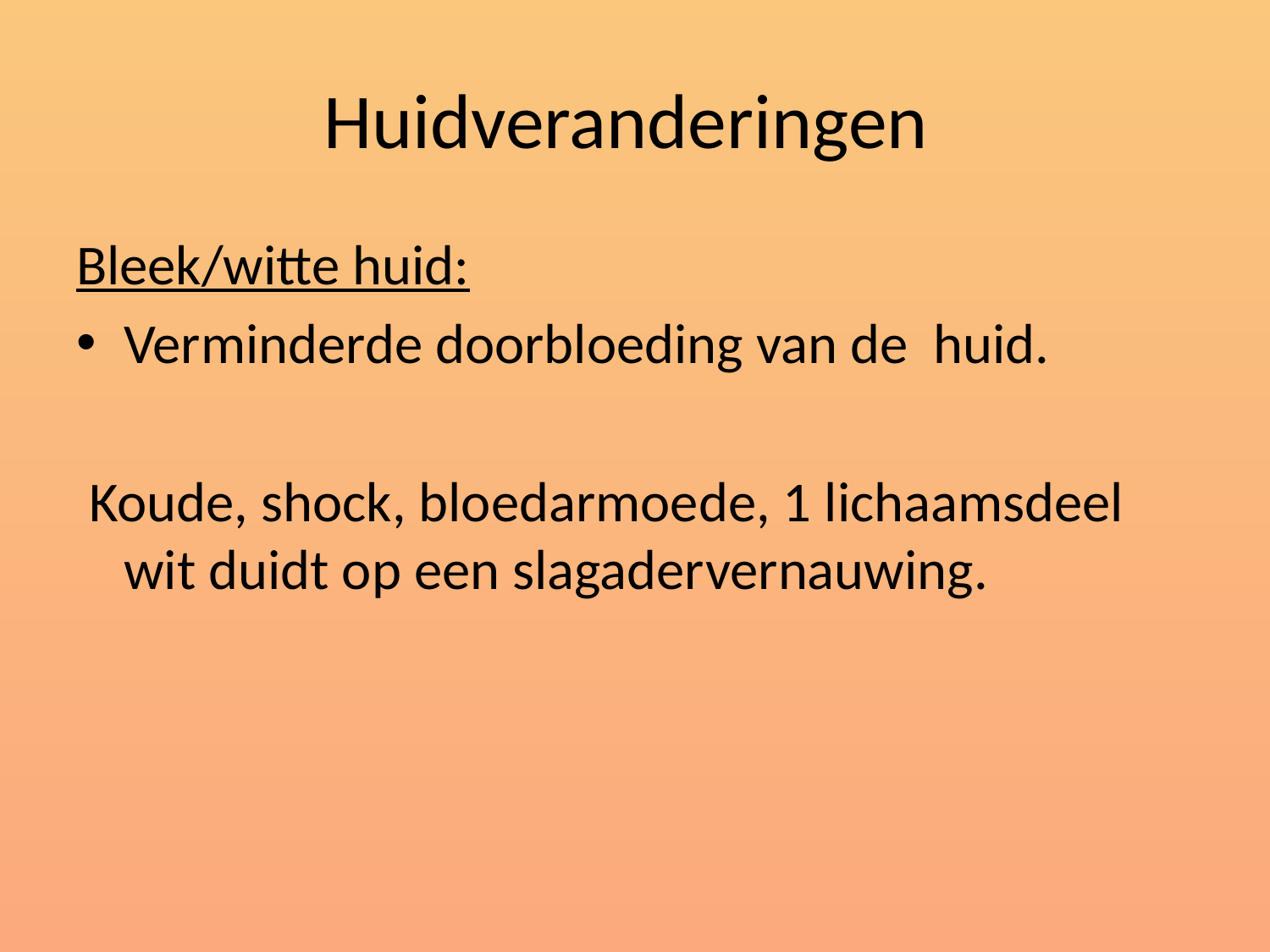

# Huidveranderingen
Bleek/witte huid:
Verminderde doorbloeding van de  huid.

 Koude, shock, bloedarmoede, 1 lichaamsdeel wit duidt op een slagadervernauwing.